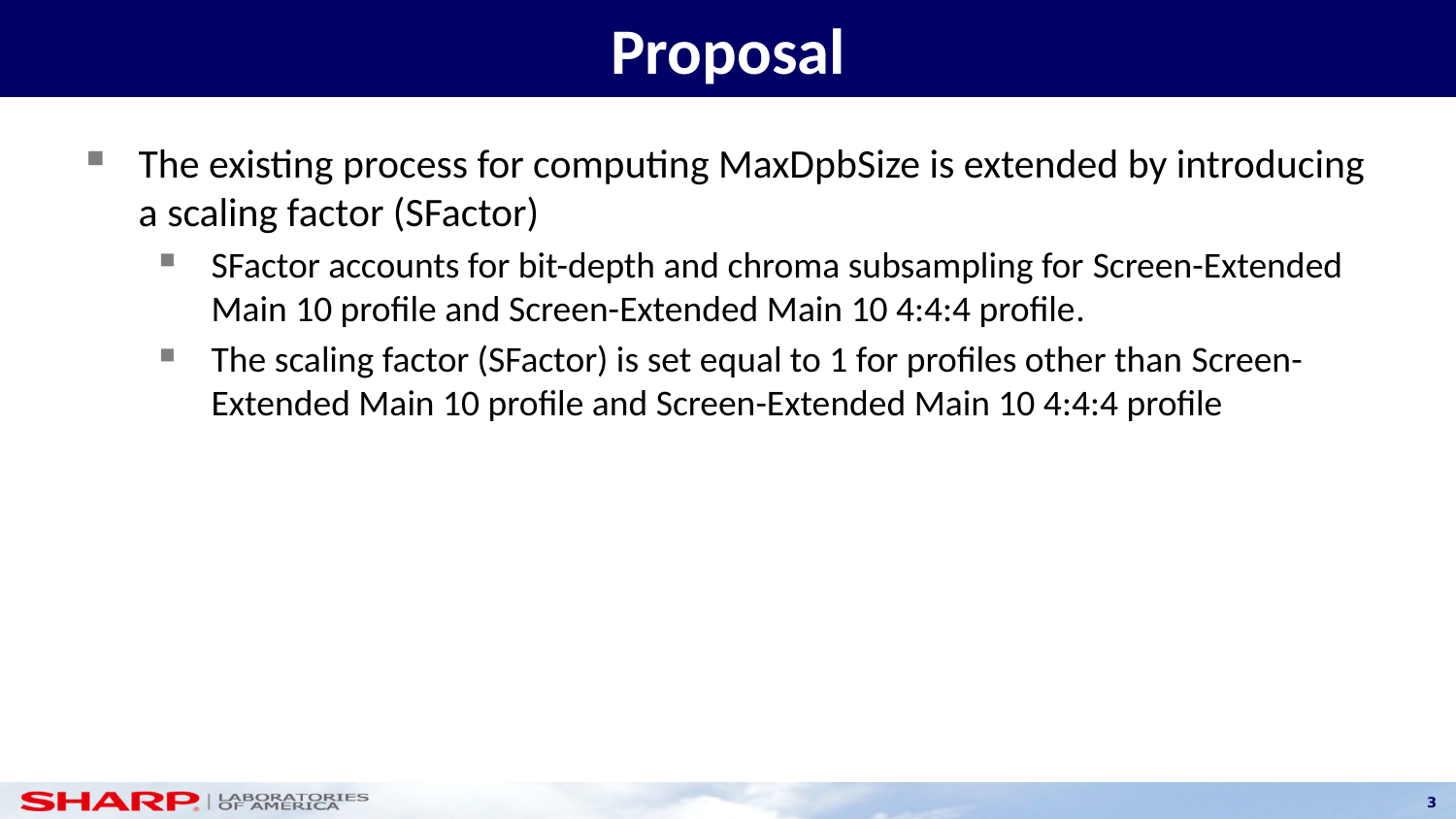

Proposal

The existing process for computing MaxDpbSize is extended by introducing a scaling factor (SFactor)
SFactor accounts for bit-depth and chroma subsampling for Screen-Extended Main 10 profile and Screen-Extended Main 10 4:4:4 profile.
The scaling factor (SFactor) is set equal to 1 for profiles other than Screen-Extended Main 10 profile and Screen-Extended Main 10 4:4:4 profile